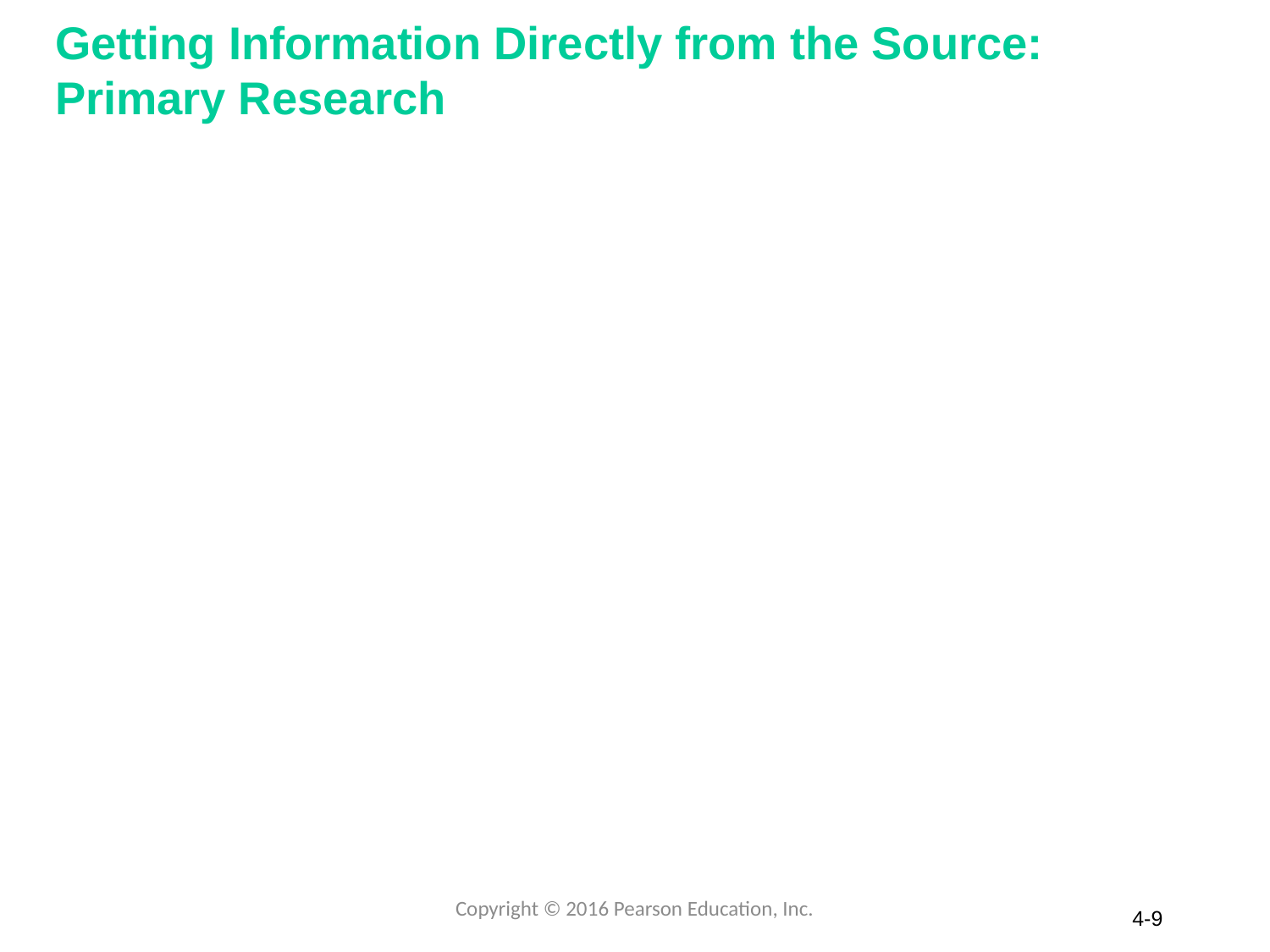

# Getting Information Directly from the Source: Primary Research

Copyright © 2016 Pearson Education, Inc.